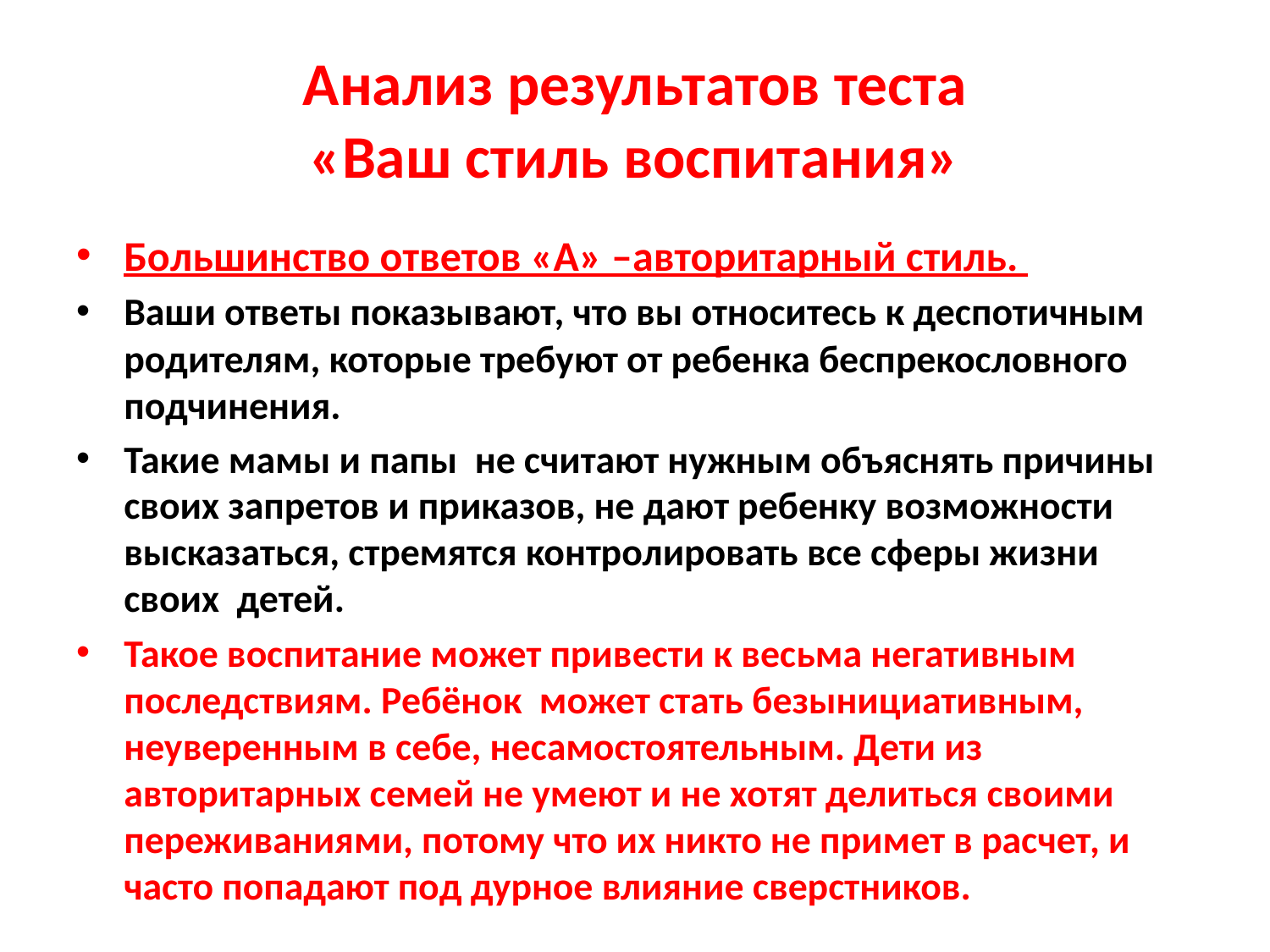

# Анализ результатов теста «Ваш стиль воспитания»
Большинство ответов «А» –авторитарный стиль.
Ваши ответы показывают, что вы относитесь к деспотичным родителям, которые требуют от ребенка беспрекословного подчинения.
Такие мамы и папы  не считают нужным объяснять причины своих запретов и приказов, не дают ребенку возможности высказаться, стремятся контролировать все сферы жизни своих  детей.
Такое воспитание может привести к весьма негативным последствиям. Ребёнок  может стать безынициативным,  неуверенным в себе, несамостоятельным. Дети из авторитарных семей не умеют и не хотят делиться своими переживаниями, потому что их никто не примет в расчет, и часто попадают под дурное влияние сверстников.